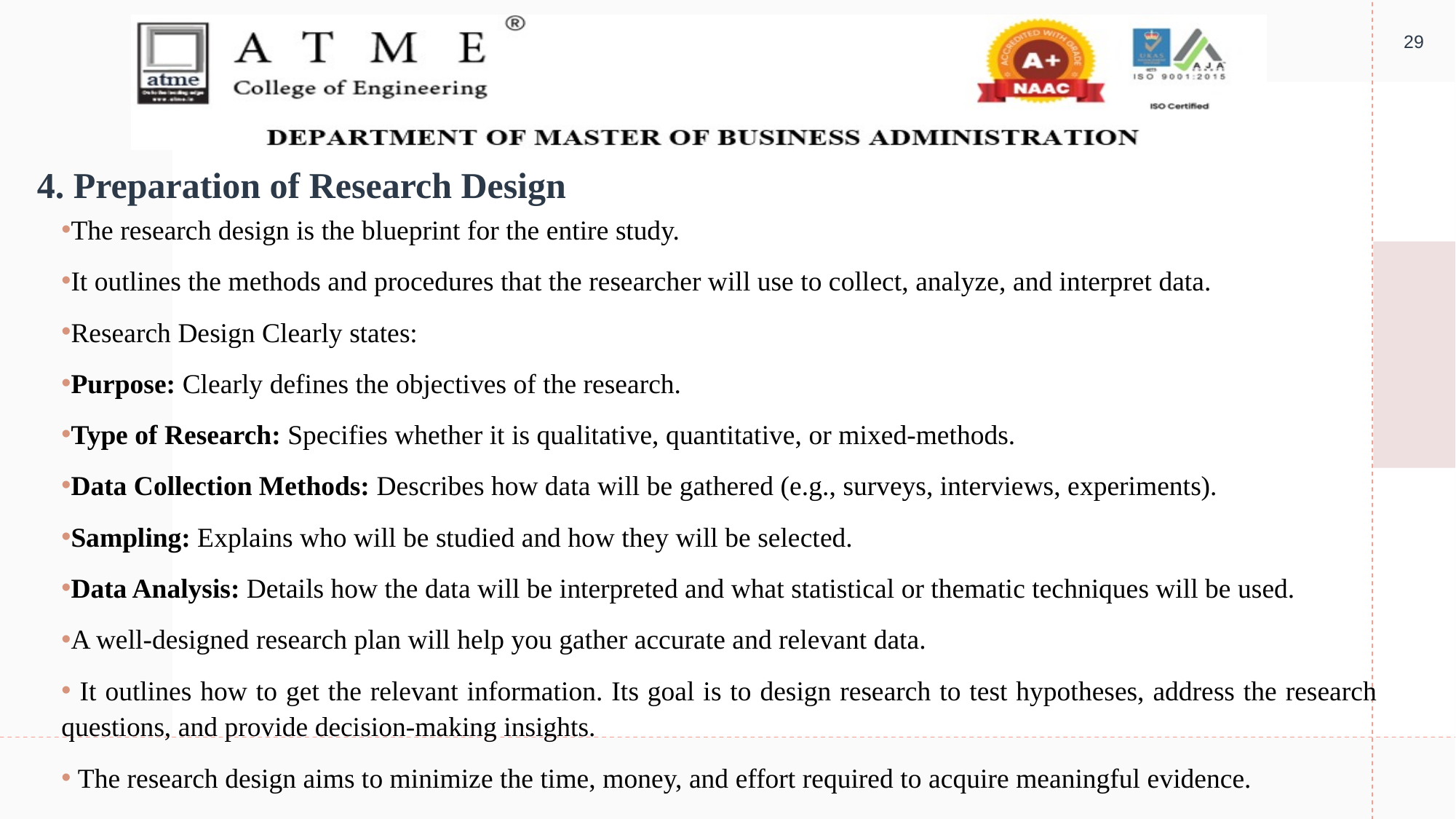

29
# 4. Preparation of Research Design
The research design is the blueprint for the entire study.
It outlines the methods and procedures that the researcher will use to collect, analyze, and interpret data.
Research Design Clearly states:
Purpose: Clearly defines the objectives of the research.
Type of Research: Specifies whether it is qualitative, quantitative, or mixed-methods.
Data Collection Methods: Describes how data will be gathered (e.g., surveys, interviews, experiments).
Sampling: Explains who will be studied and how they will be selected.
Data Analysis: Details how the data will be interpreted and what statistical or thematic techniques will be used.
A well-designed research plan will help you gather accurate and relevant data.
 It outlines how to get the relevant information. Its goal is to design research to test hypotheses, address the research questions, and provide decision-making insights.
 The research design aims to minimize the time, money, and effort required to acquire meaningful evidence.